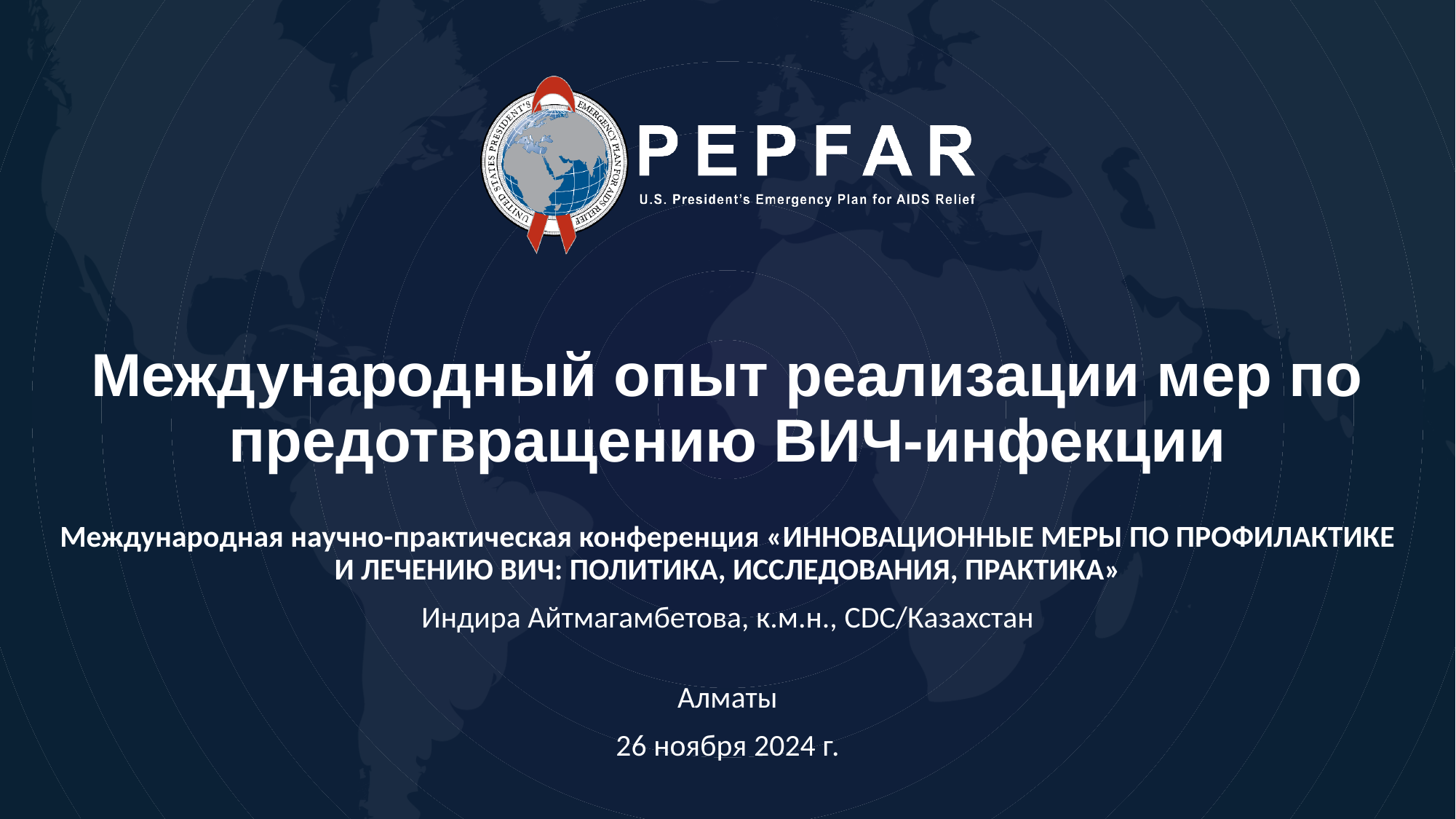

# Международный опыт реализации мер по предотвращению ВИЧ-инфекции

Международная научно-практическая конференция «ИННОВАЦИОННЫЕ МЕРЫ ПО ПРОФИЛАКТИКЕ И ЛЕЧЕНИЮ ВИЧ: ПОЛИТИКА, ИССЛЕДОВАНИЯ, ПРАКТИКА»
Индира Айтмагамбетова, к.м.н., CDC/Казахстан

Алматы
26 ноября 2024 г.